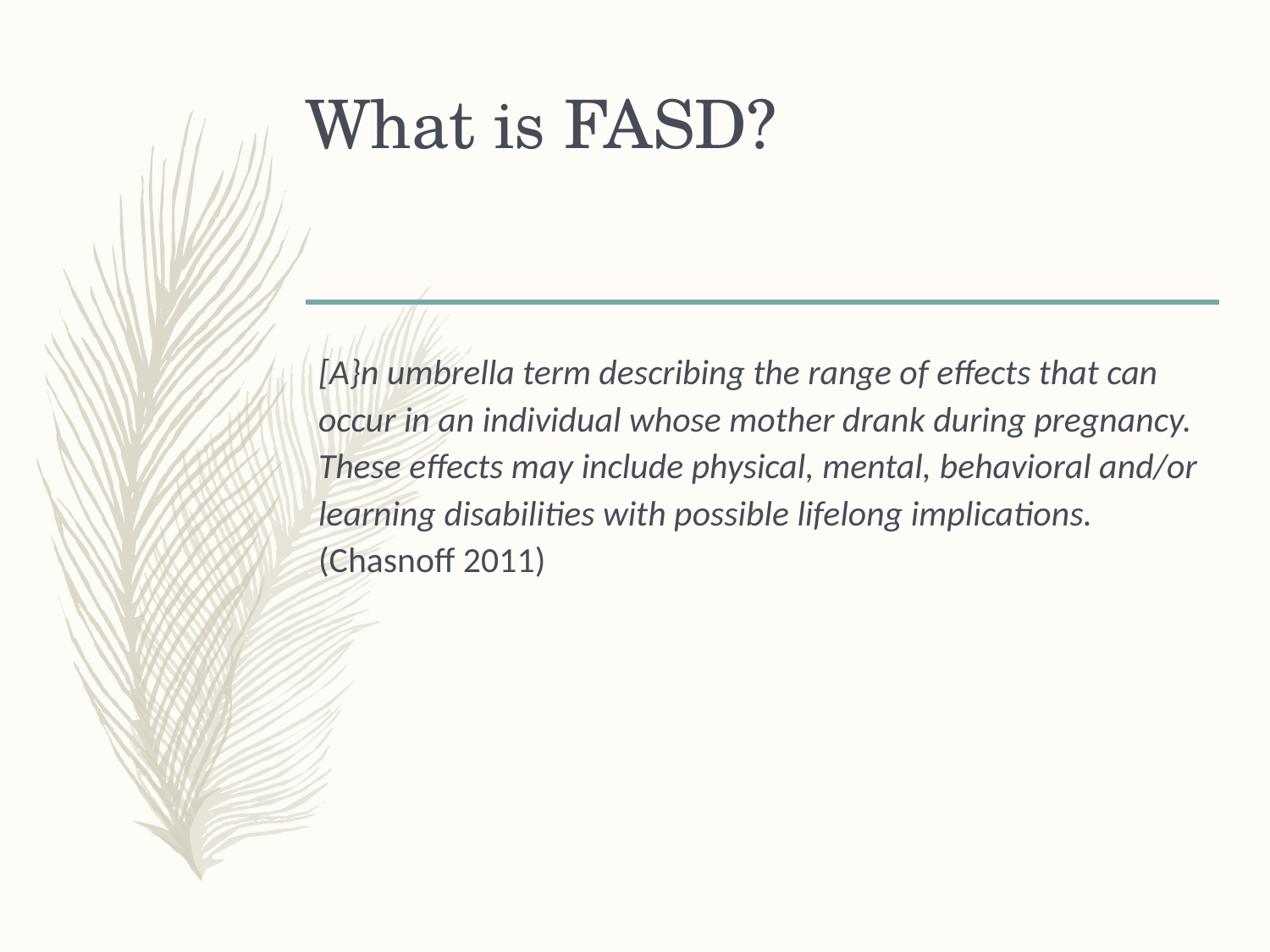

# What is FASD?
[A}n umbrella term describing the range of effects that can occur in an individual whose mother drank during pregnancy.  These effects may include physical, mental, behavioral and/or learning disabilities with possible lifelong implications.  (Chasnoff 2011)